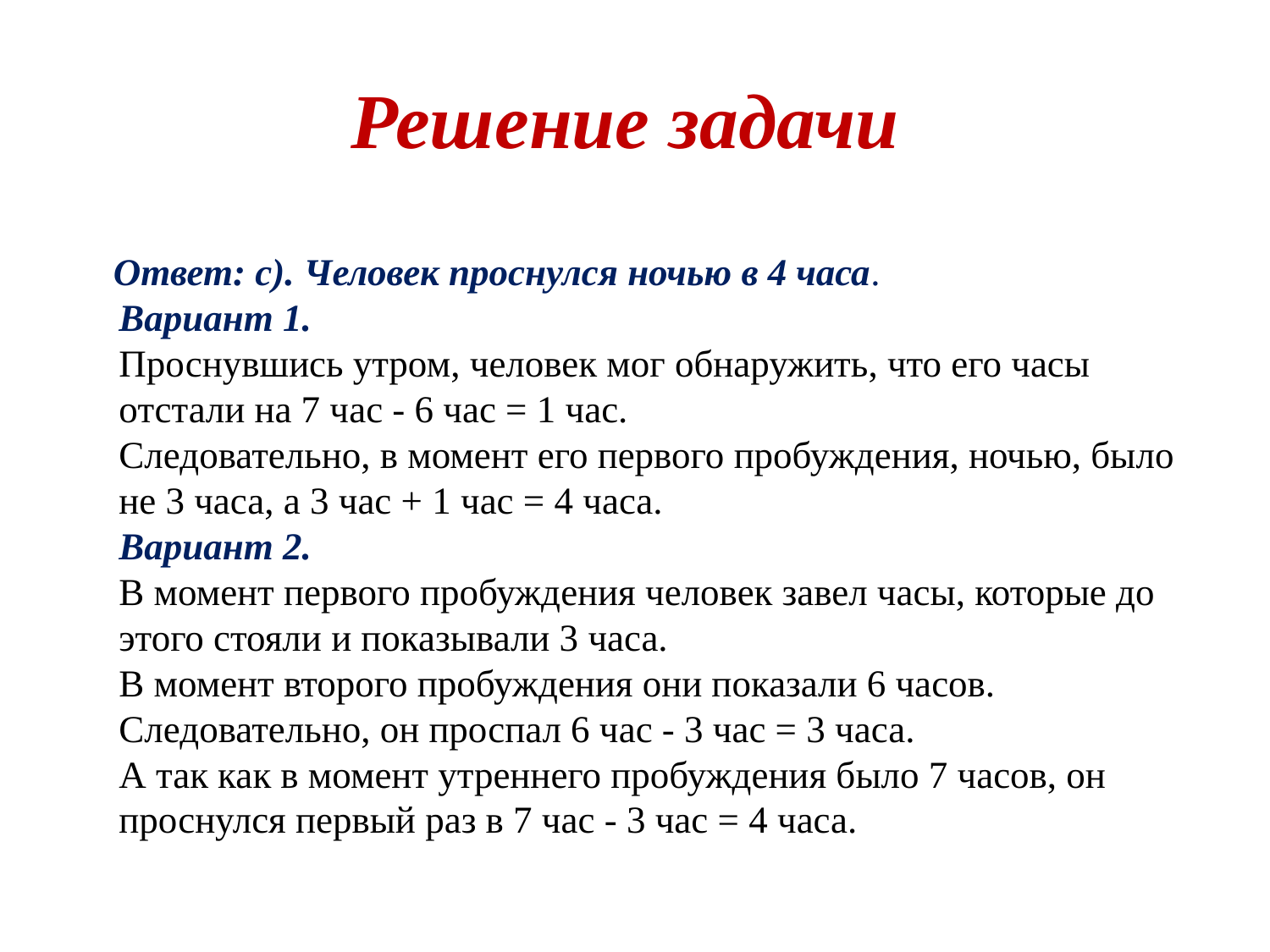

# Решение задачи

     Ответ: c). Человек проснулся ночью в 4 часа.
Вариант 1.
Проснувшись утром, человек мог обнаружить, что его часы отстали на 7 час - 6 час = 1 час.
Следовательно, в момент его первого пробуждения, ночью, было не 3 часа, а 3 час + 1 час = 4 часа.
Вариант 2.
В момент первого пробуждения человек завел часы, которые до этого стояли и показывали 3 часа.
В момент второго пробуждения они показали 6 часов.
Следовательно, он проспал 6 час - 3 час = 3 часа.
А так как в момент утреннего пробуждения было 7 часов, он проснулся первый раз в 7 час - 3 час = 4 часа.